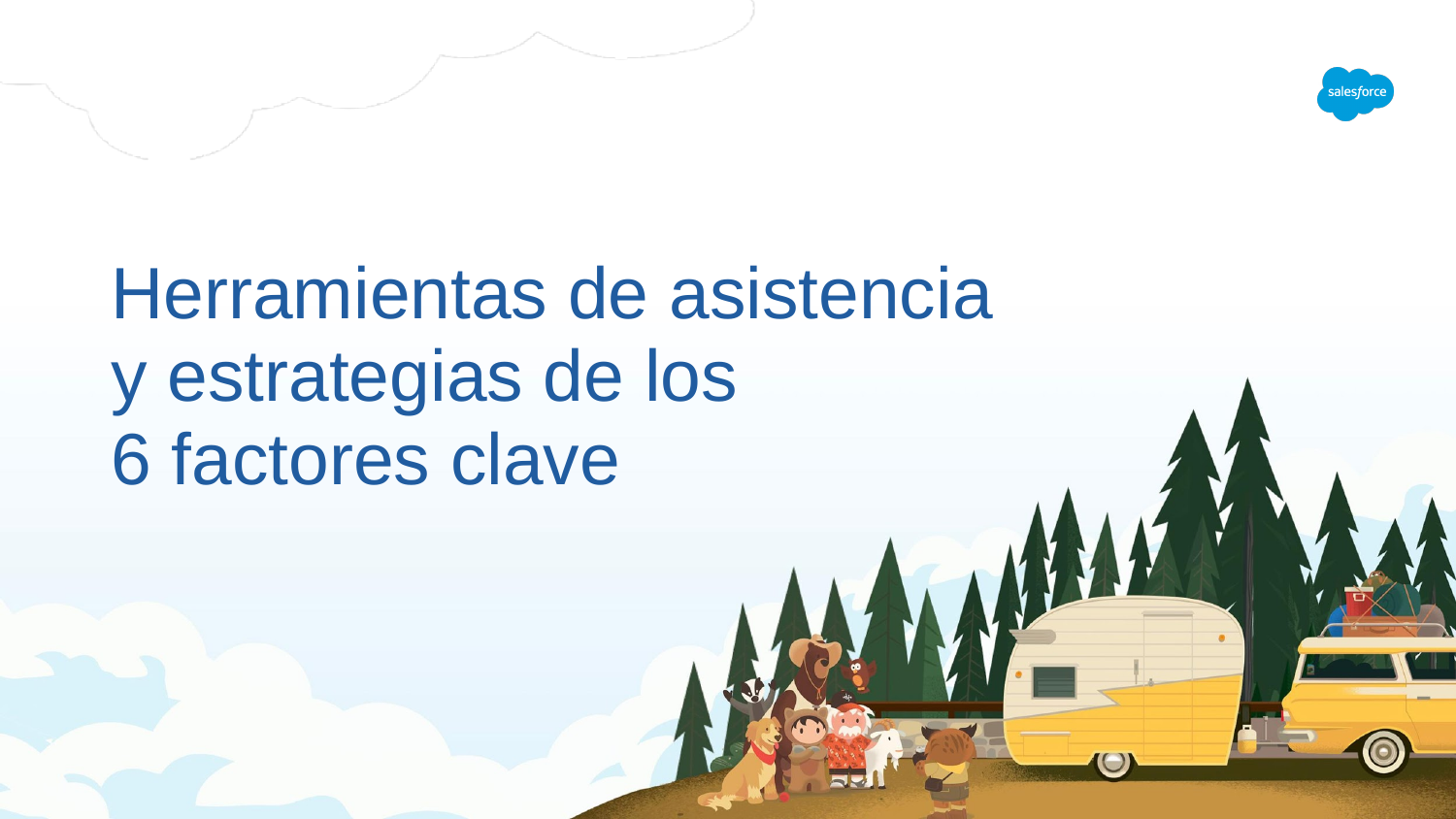

# Herramientas de asistencia y estrategias de los 6 factores clave